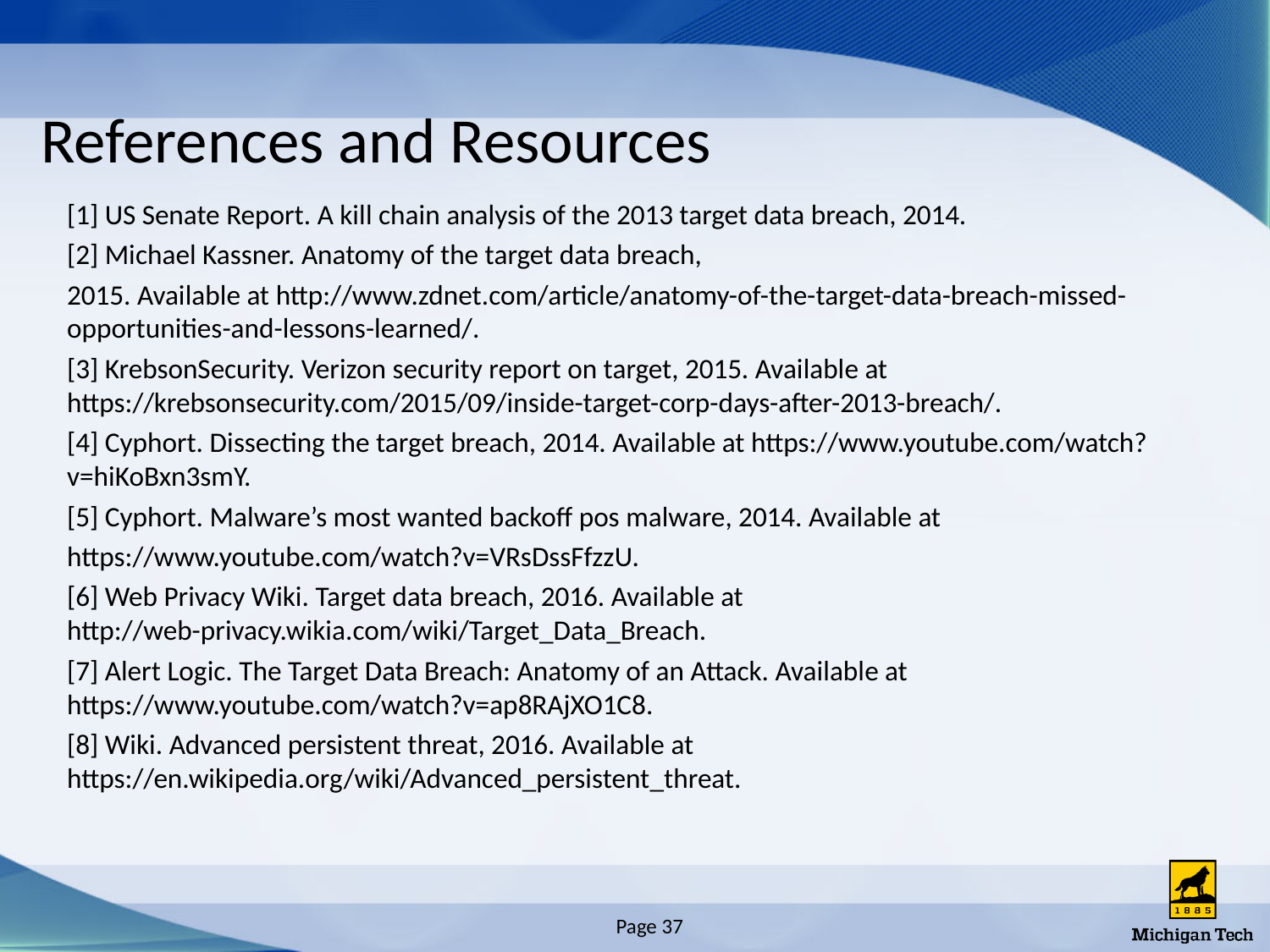

# References and Resources
[1] US Senate Report. A kill chain analysis of the 2013 target data breach, 2014.
[2] Michael Kassner. Anatomy of the target data breach,
2015. Available at http://www.zdnet.com/article/anatomy-of-the-target-data-breach-missed-opportunities-and-lessons-learned/.
[3] KrebsonSecurity. Verizon security report on target, 2015. Available at https://krebsonsecurity.com/2015/09/inside-target-corp-days-after-2013-breach/.
[4] Cyphort. Dissecting the target breach, 2014. Available at https://www.youtube.com/watch?v=hiKoBxn3smY.
[5] Cyphort. Malware’s most wanted backoff pos malware, 2014. Available at
https://www.youtube.com/watch?v=VRsDssFfzzU.
[6] Web Privacy Wiki. Target data breach, 2016. Available at http://web-privacy.wikia.com/wiki/Target_Data_Breach.
[7] Alert Logic. The Target Data Breach: Anatomy of an Attack. Available at https://www.youtube.com/watch?v=ap8RAjXO1C8.
[8] Wiki. Advanced persistent threat, 2016. Available at https://en.wikipedia.org/wiki/Advanced_persistent_threat.